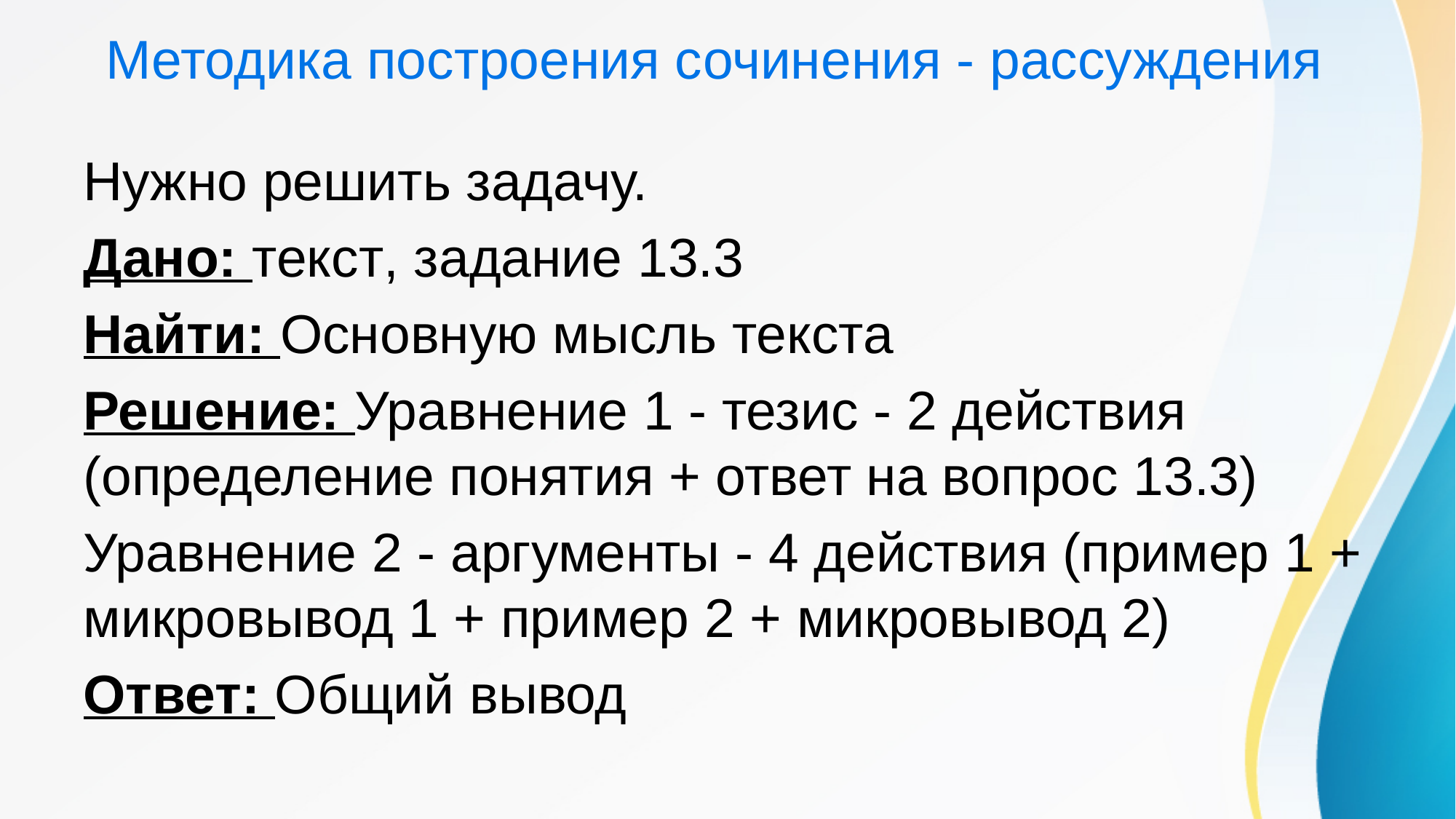

# Методика построения сочинения - рассуждения
Нужно решить задачу.
Дано: текст, задание 13.3
Найти: Основную мысль текста
Решение: Уравнение 1 - тезис - 2 действия (определение понятия + ответ на вопрос 13.3)
Уравнение 2 - аргументы - 4 действия (пример 1 + микровывод 1 + пример 2 + микровывод 2)
Ответ: Общий вывод